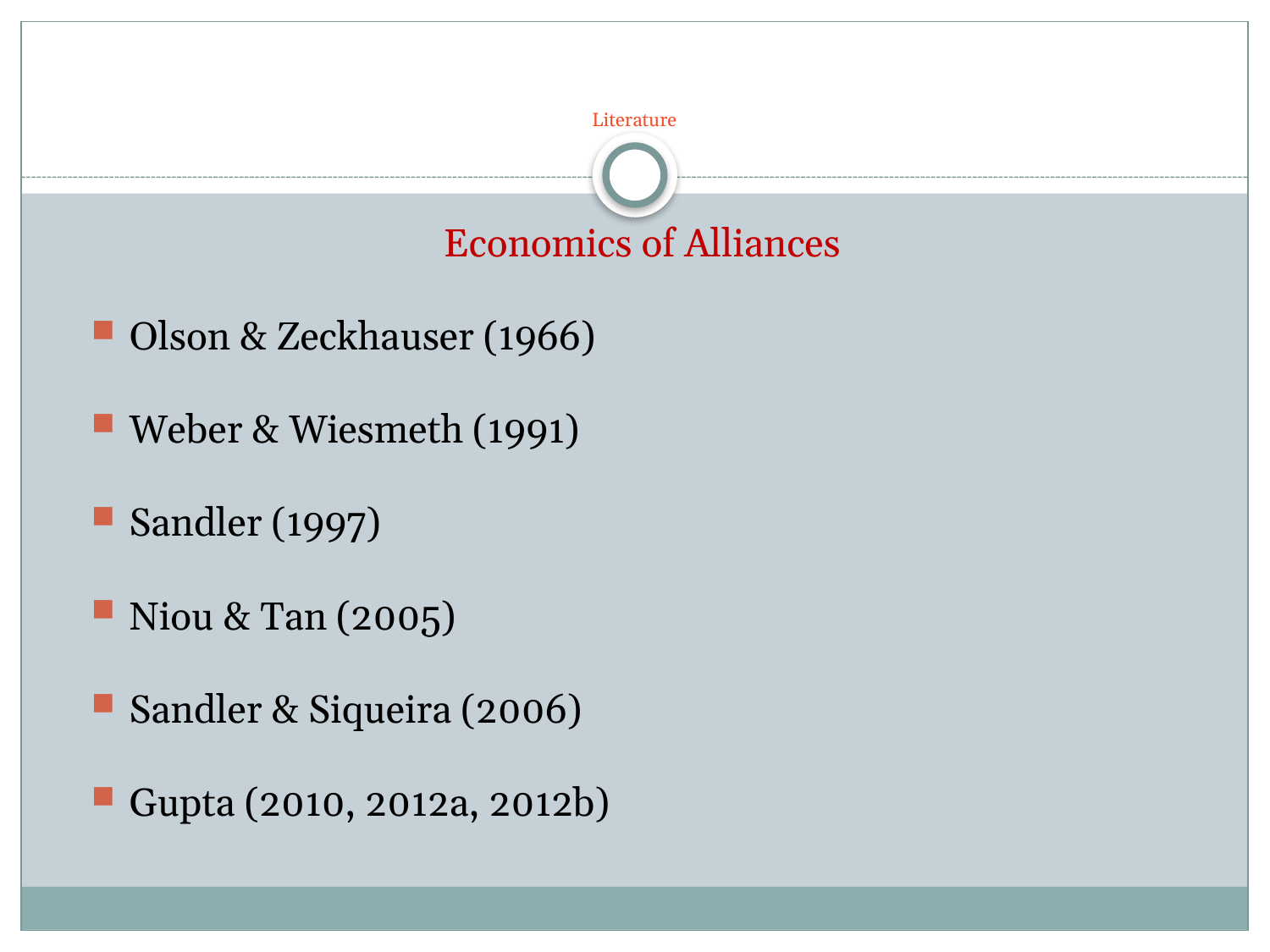

# Literature
Economics of Alliances

Olson & Zeckhauser (1966)

Weber & Wiesmeth (1991)

Sandler (1997)

Niou & Tan (2005)

Sandler & Siqueira (2006)

Gupta (2010, 2012a, 2012b)